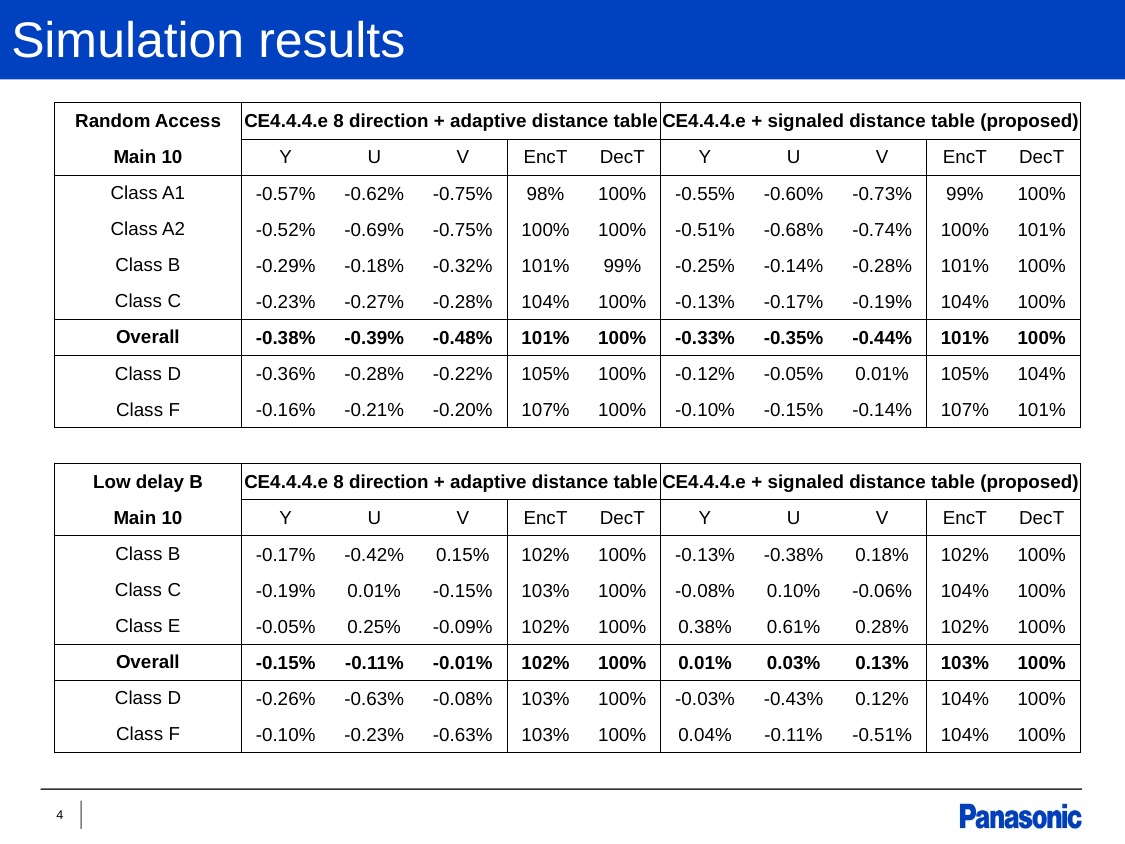

# Simulation results
| Random Access | CE4.4.4.e 8 direction + adaptive distance table |  |  |  |  | CE4.4.4.e + signaled distance table (proposed) |  |  |  |  |
| --- | --- | --- | --- | --- | --- | --- | --- | --- | --- | --- |
| Main 10 | Y | U | V | EncT | DecT | Y | U | V | EncT | DecT |
| Class A1 | -0.57% | -0.62% | -0.75% | 98% | 100% | -0.55% | -0.60% | -0.73% | 99% | 100% |
| Class A2 | -0.52% | -0.69% | -0.75% | 100% | 100% | -0.51% | -0.68% | -0.74% | 100% | 101% |
| Class B | -0.29% | -0.18% | -0.32% | 101% | 99% | -0.25% | -0.14% | -0.28% | 101% | 100% |
| Class C | -0.23% | -0.27% | -0.28% | 104% | 100% | -0.13% | -0.17% | -0.19% | 104% | 100% |
| Overall | -0.38% | -0.39% | -0.48% | 101% | 100% | -0.33% | -0.35% | -0.44% | 101% | 100% |
| Class D | -0.36% | -0.28% | -0.22% | 105% | 100% | -0.12% | -0.05% | 0.01% | 105% | 104% |
| Class F | -0.16% | -0.21% | -0.20% | 107% | 100% | -0.10% | -0.15% | -0.14% | 107% | 101% |
|  |  |  |  |  |  |  |  |  |  |  |
| Low delay B | CE4.4.4.e 8 direction + adaptive distance table |  |  |  |  | CE4.4.4.e + signaled distance table (proposed) |  |  |  |  |
| Main 10 | Y | U | V | EncT | DecT | Y | U | V | EncT | DecT |
| Class B | -0.17% | -0.42% | 0.15% | 102% | 100% | -0.13% | -0.38% | 0.18% | 102% | 100% |
| Class C | -0.19% | 0.01% | -0.15% | 103% | 100% | -0.08% | 0.10% | -0.06% | 104% | 100% |
| Class E | -0.05% | 0.25% | -0.09% | 102% | 100% | 0.38% | 0.61% | 0.28% | 102% | 100% |
| Overall | -0.15% | -0.11% | -0.01% | 102% | 100% | 0.01% | 0.03% | 0.13% | 103% | 100% |
| Class D | -0.26% | -0.63% | -0.08% | 103% | 100% | -0.03% | -0.43% | 0.12% | 104% | 100% |
| Class F | -0.10% | -0.23% | -0.63% | 103% | 100% | 0.04% | -0.11% | -0.51% | 104% | 100% |